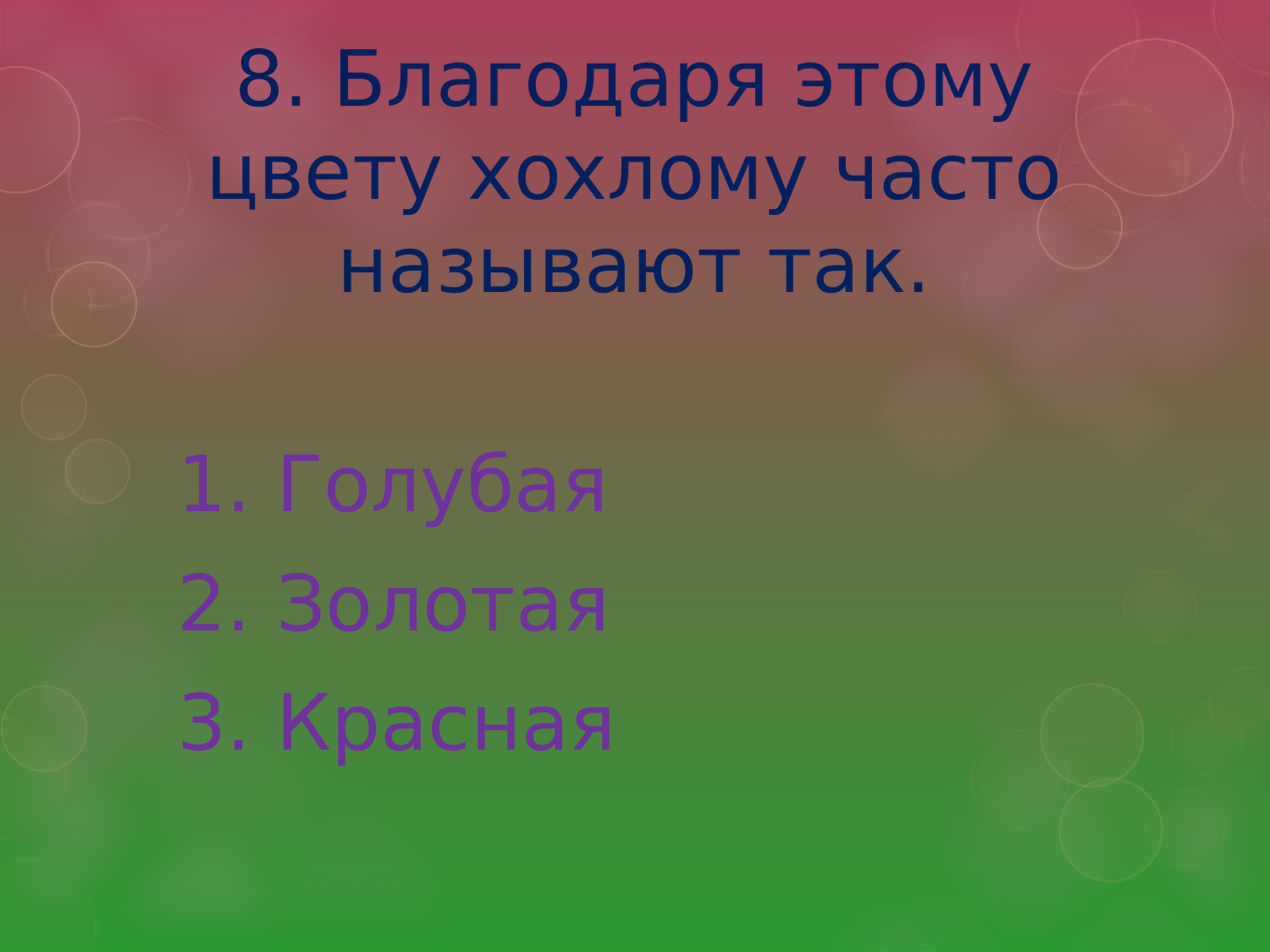

# 8. Благодаря этому цвету хохлому часто называют так.
 1. Голубая
 2. Золотая
 3. Красная